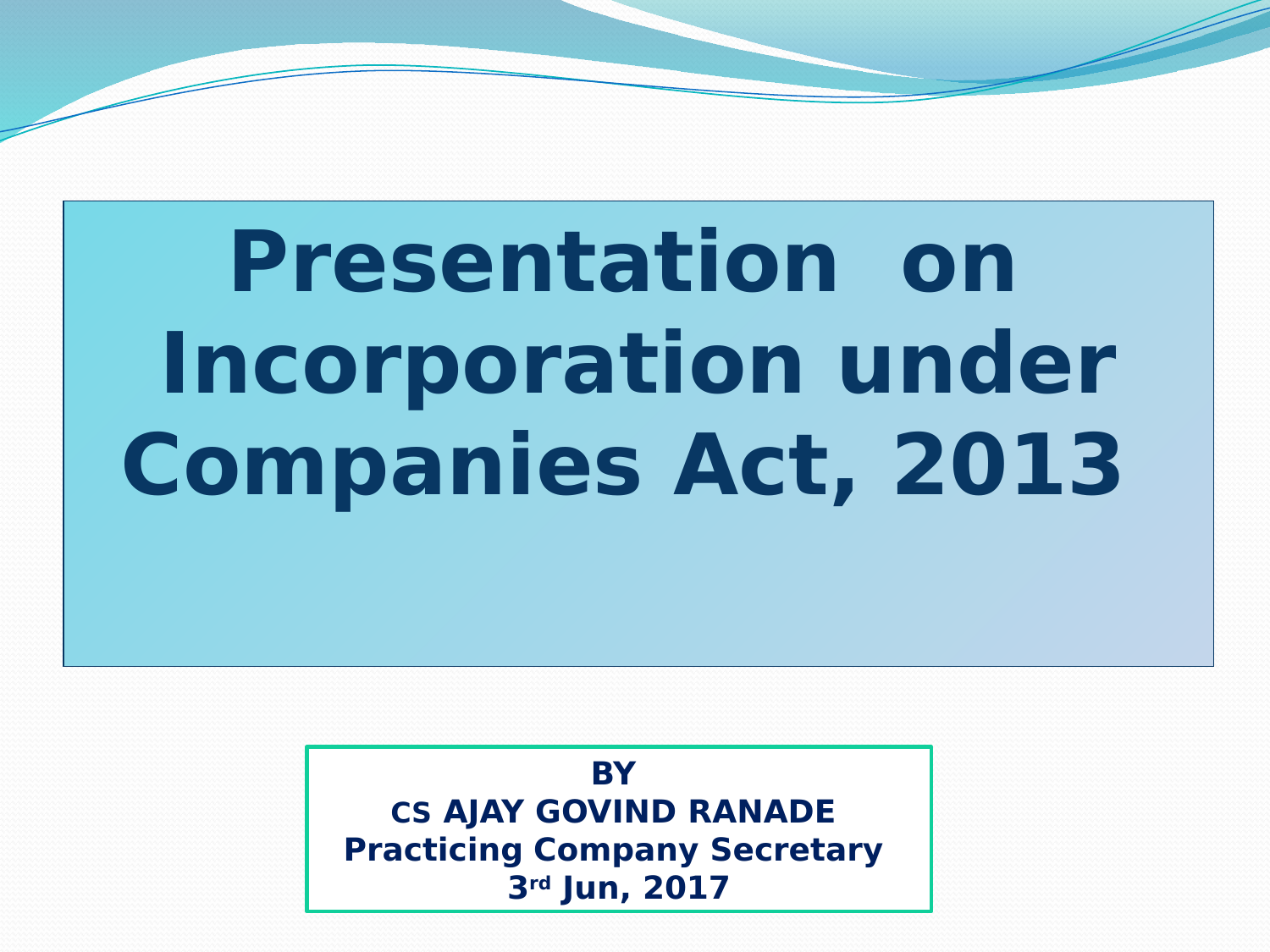

Presentation  on
Incorporation under Companies Act, 2013
BY
CS AJAY GOVIND RANADE
Practicing Company Secretary
3rd Jun, 2017